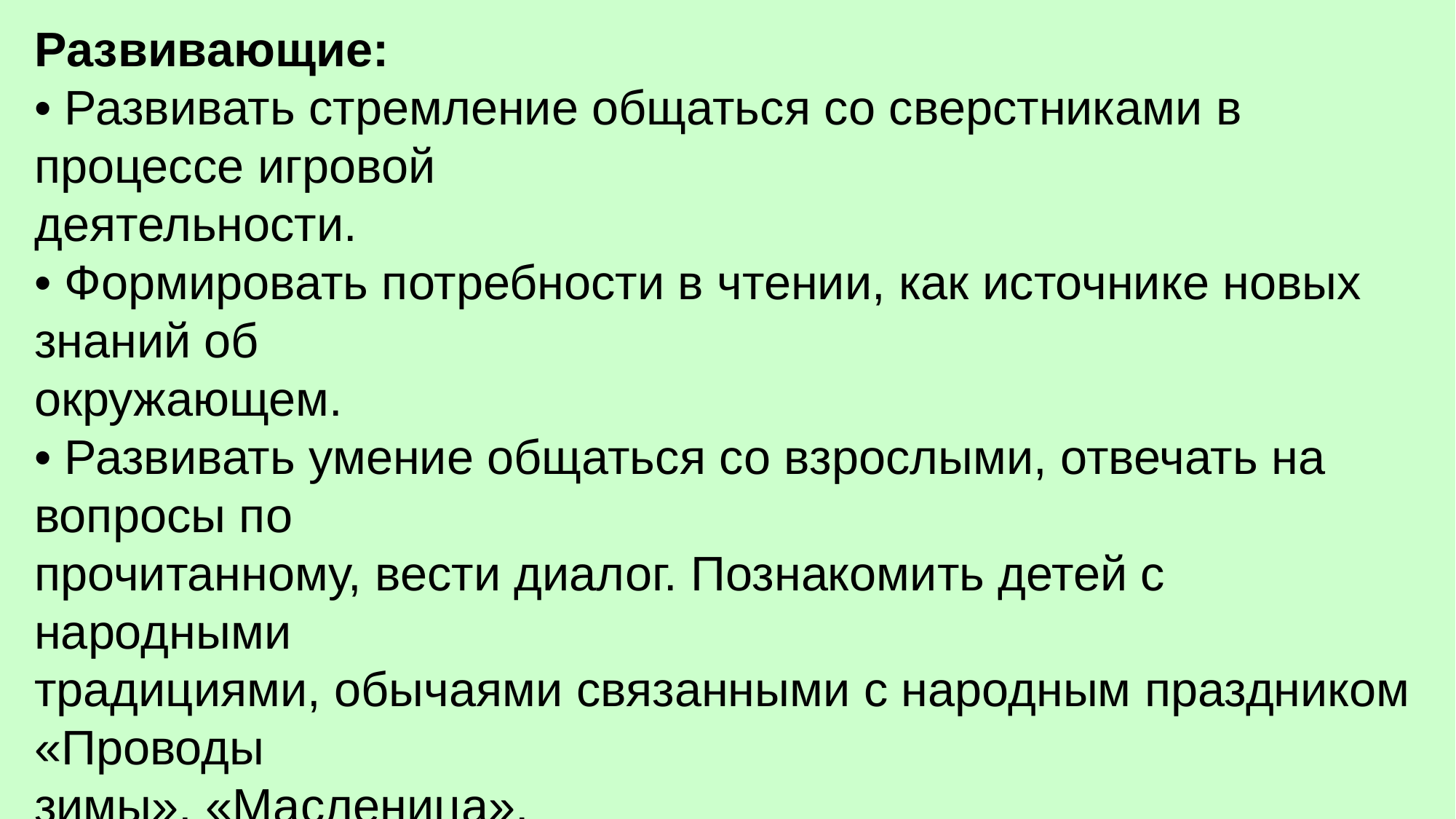

Развивающие:
• Развивать стремление общаться со сверстниками в процессе игровой
деятельности.
• Формировать потребности в чтении, как источнике новых знаний об
окружающем.
• Развивать умение общаться со взрослыми, отвечать на вопросы по
прочитанному, вести диалог. Познакомить детей с народными
традициями, обычаями связанными с народным праздником «Проводы
зимы», «Масленица».
• Развивать познавательную активность, мышление, воображение,
коммуникативные навыки.
• Развивать продуктивную деятельность детей, совершенствовать
навыки и умения в рисовании, лепке, аппликации, развивать
творческие способности.